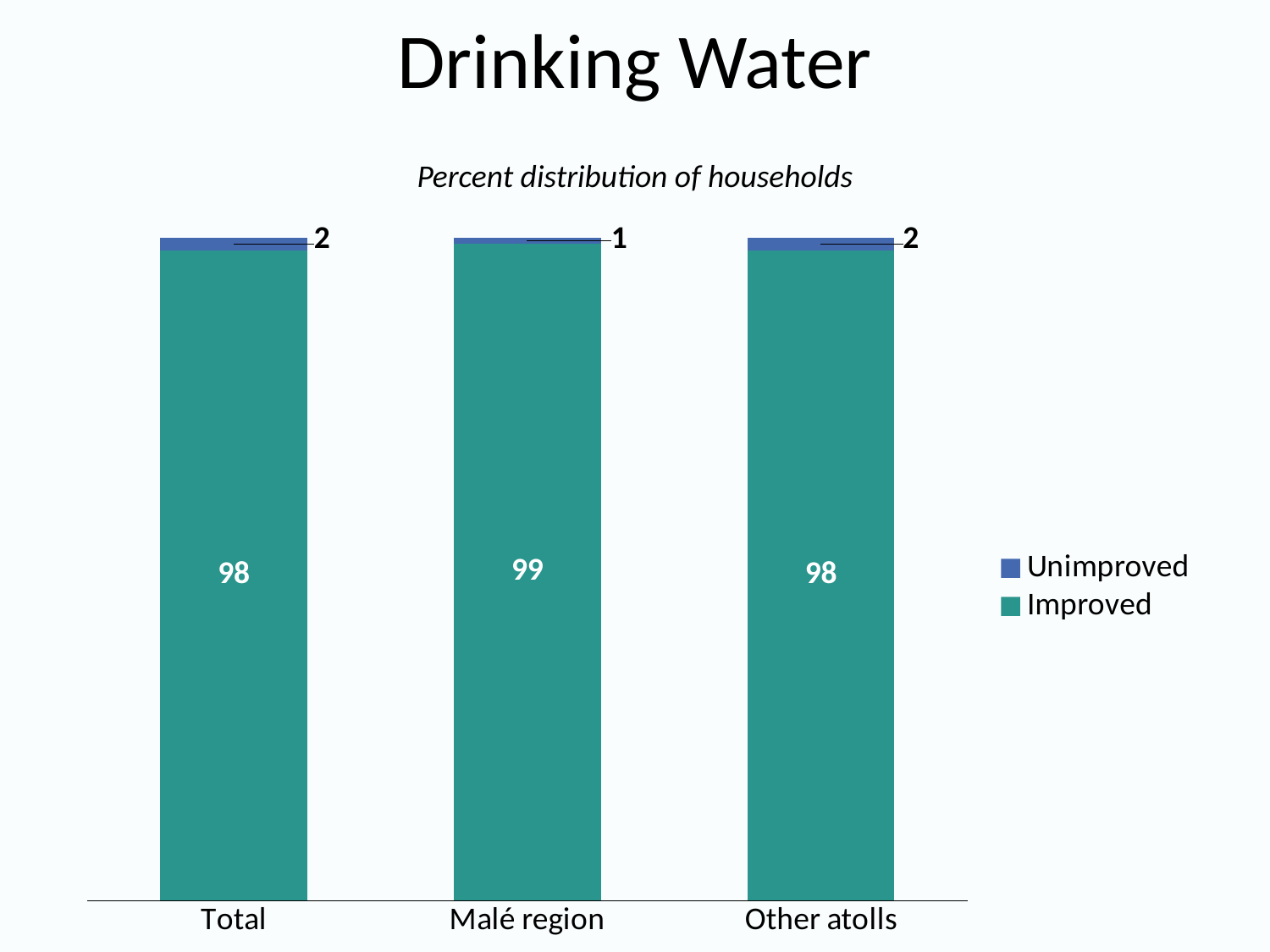

# Drinking Water
Percent distribution of households

### Chart

| Category | Improved | Unimproved |
|---|---|---|
| Total | 98.0 | 2.0 |
| Malé region | 99.0 | 1.0 |
| Other atolls | 98.0 | 2.0 |